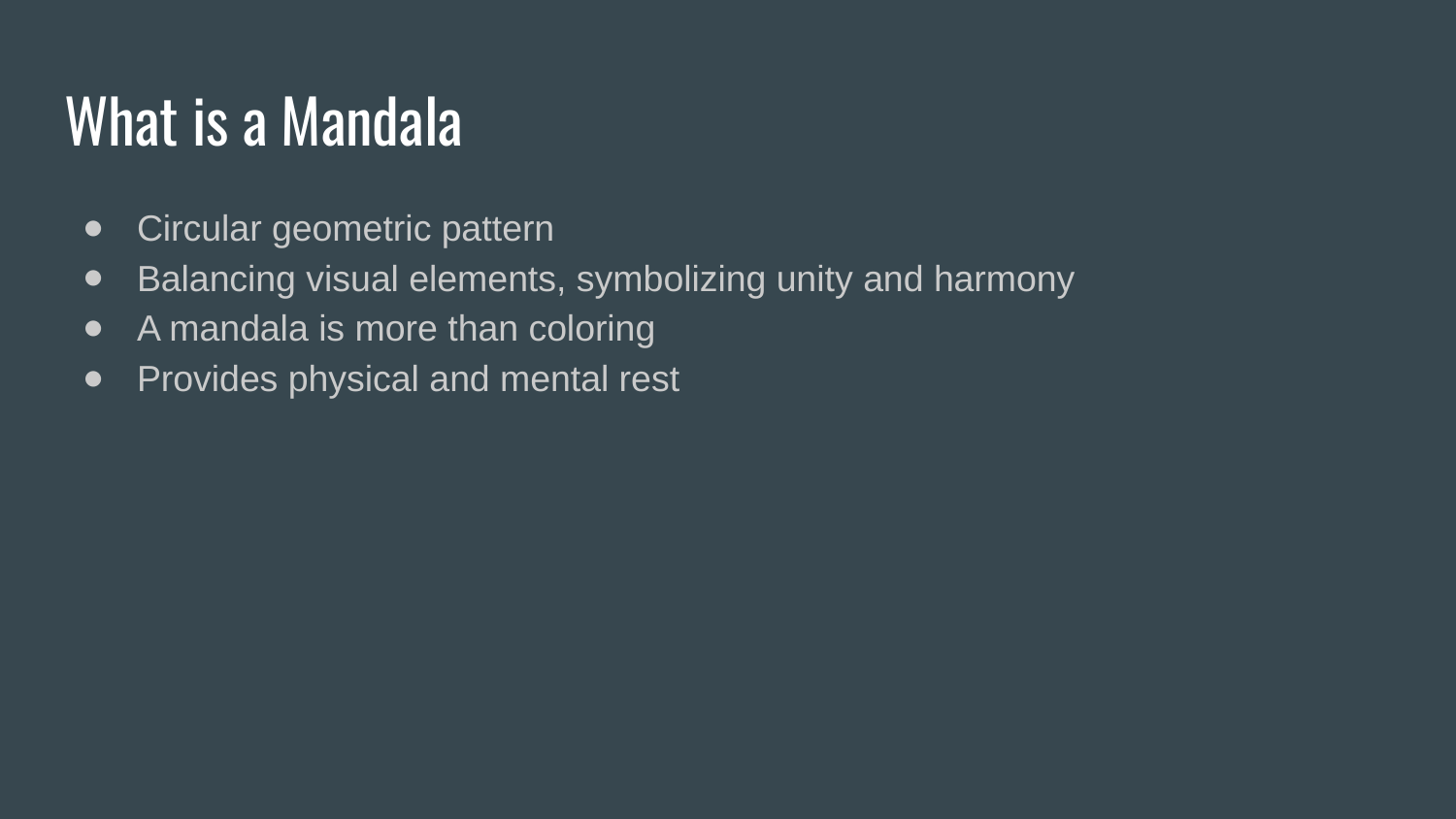

# What is a Mandala
Circular geometric pattern
Balancing visual elements, symbolizing unity and harmony
A mandala is more than coloring
Provides physical and mental rest